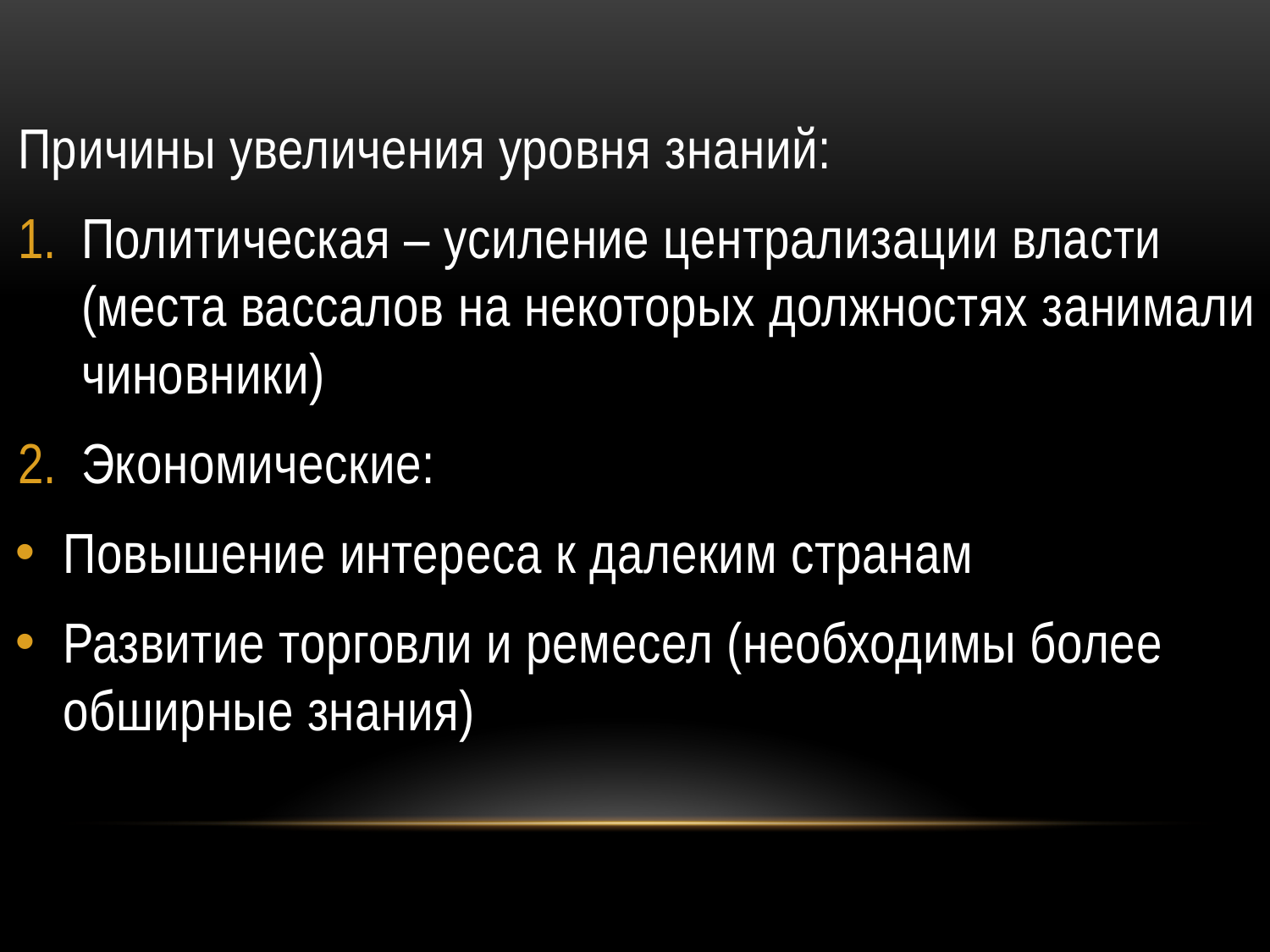

Причины увеличения уровня знаний:
Политическая – усиление централизации власти (места вассалов на некоторых должностях занимали чиновники)
Экономические:
Повышение интереса к далеким странам
Развитие торговли и ремесел (необходимы более обширные знания)